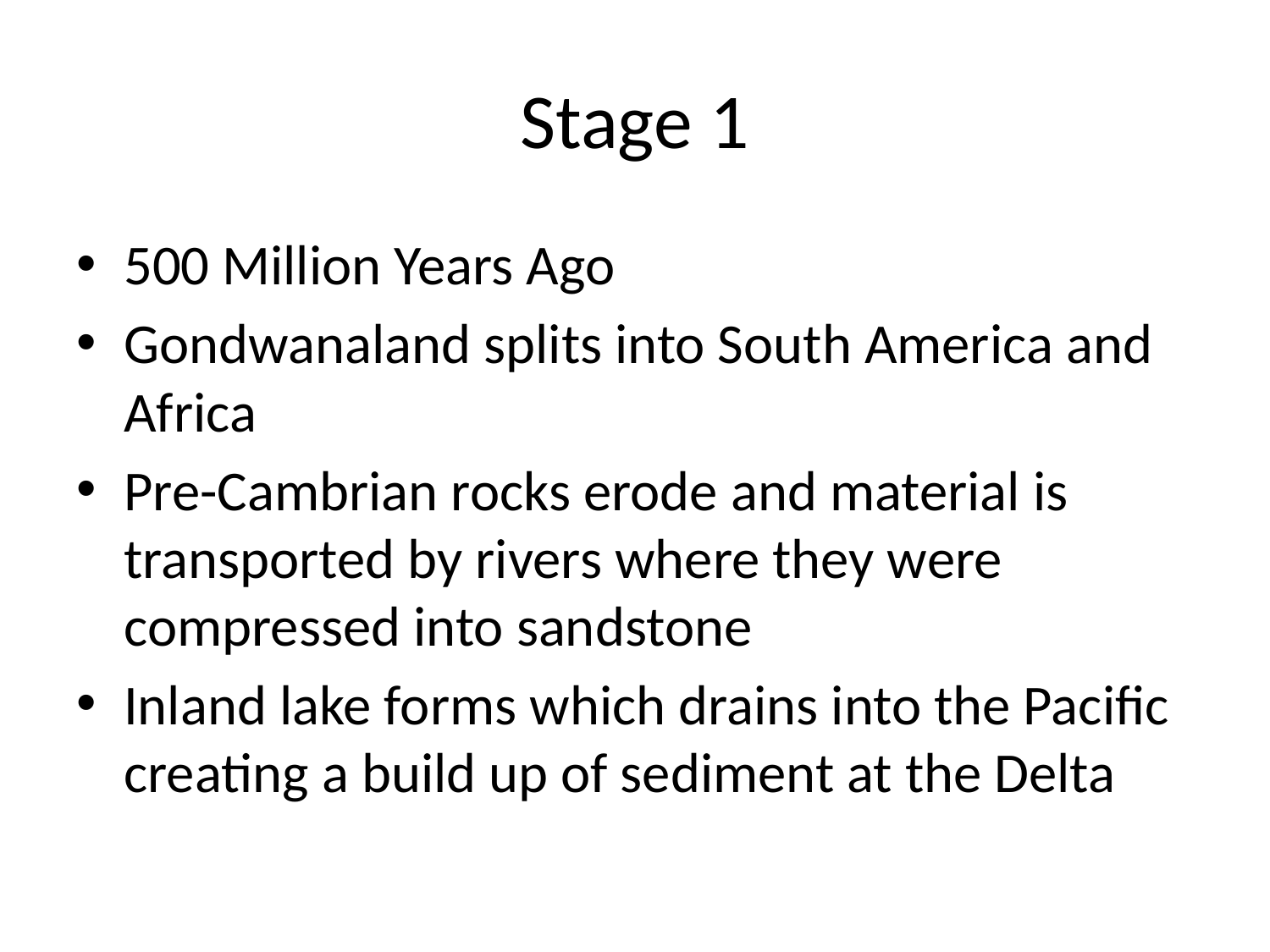

# Stage 1
500 Million Years Ago
Gondwanaland splits into South America and Africa
Pre-Cambrian rocks erode and material is transported by rivers where they were compressed into sandstone
Inland lake forms which drains into the Pacific creating a build up of sediment at the Delta